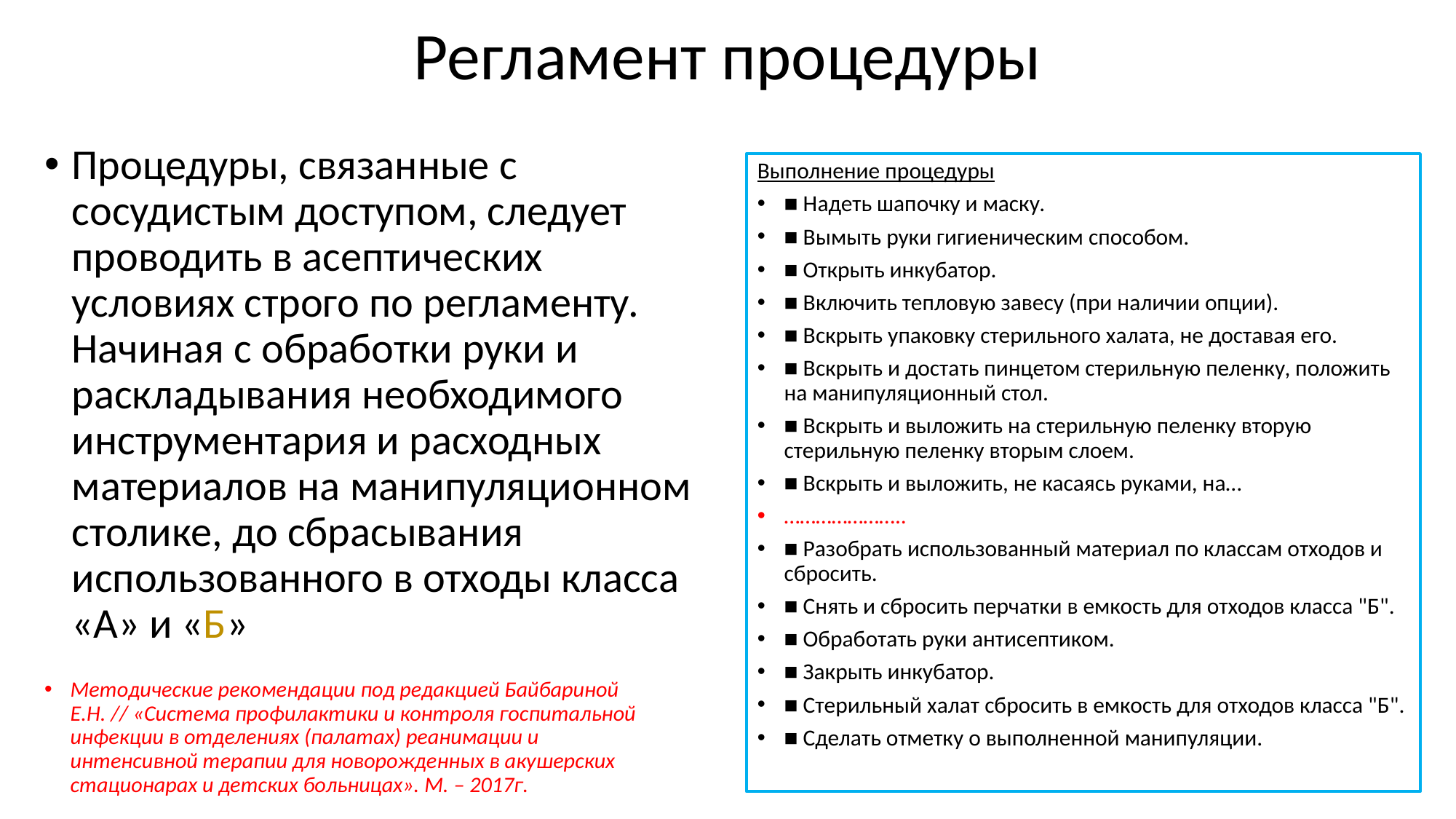

# Регламент процедуры
Процедуры, связанные с сосудистым доступом, следует проводить в асептических условиях строго по регламенту. Начиная с обработки руки и раскладывания необходимого инструментария и расходных материалов на манипуляционном столике, до сбрасывания использованного в отходы класса «А» и «Б»
Выполнение процедуры
■ Надеть шапочку и маску.
■ Вымыть руки гигиеническим способом.
■ Открыть инкубатор.
■ Включить тепловую завесу (при наличии опции).
■ Вскрыть упаковку стерильного халата, не доставая его.
■ Вскрыть и достать пинцетом стерильную пеленку, положить на манипуляционный стол.
■ Вскрыть и выложить на стерильную пеленку вторую стерильную пеленку вторым слоем.
■ Вскрыть и выложить, не касаясь руками, на…
…………………..
■ Разобрать использованный материал по классам отходов и сбросить.
■ Снять и сбросить перчатки в емкость для отходов класса "Б".
■ Обработать руки антисептиком.
■ Закрыть инкубатор.
■ Стерильный халат сбросить в емкость для отходов класса "Б".
■ Сделать отметку о выполненной манипуляции.
Методические рекомендации под редакцией Байбариной Е.Н. // «Система профилактики и контроля госпитальной инфекции в отделениях (палатах) реанимации и интенсивной терапии для новорожденных в акушерских стационарах и детских больницах». М. – 2017г.